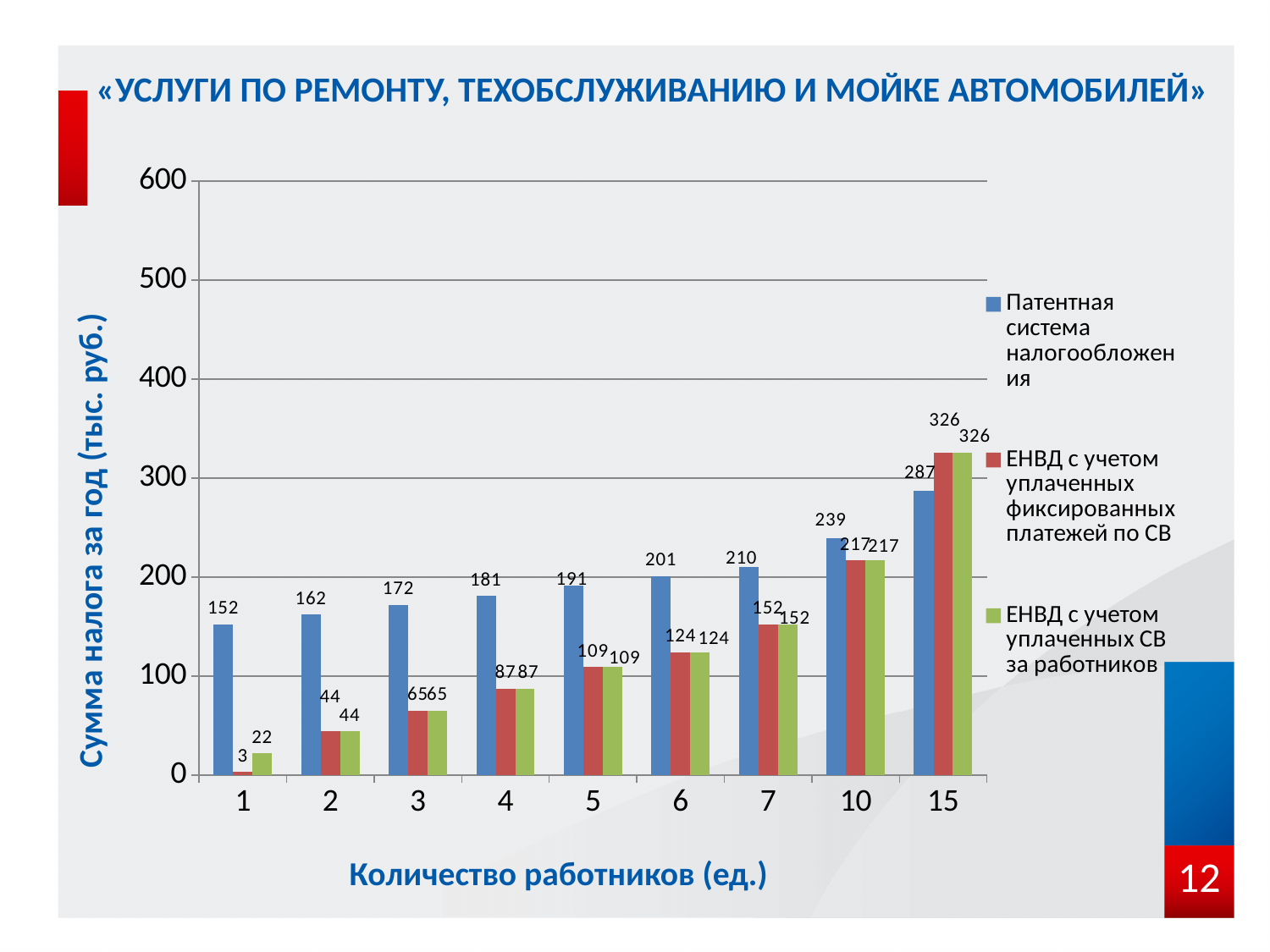

«Услуги по ремонту, техобслуживанию и мойке автомобилей»

### Chart

| Category | Патентная система налогообложения | ЕНВД с учетом уплаченных фиксированных платежей по СВ | ЕНВД с учетом уплаченных СВ за работников |
|---|---|---|---|
| 1 | 152.0 | 3.0 | 22.0 |
| 2 | 162.0 | 44.0 | 44.0 |
| 3 | 172.0 | 65.0 | 65.0 |
| 4 | 181.0 | 87.0 | 87.0 |
| 5 | 191.0 | 109.0 | 109.0 |
| 6 | 201.0 | 124.0 | 124.0 |
| 7 | 210.0 | 152.0 | 152.0 |
| 10 | 239.0 | 217.0 | 217.0 |
| 15 | 287.0 | 326.0 | 326.0 |
Сумма налога за год (тыс. руб.)
12
Количество работников (ед.)